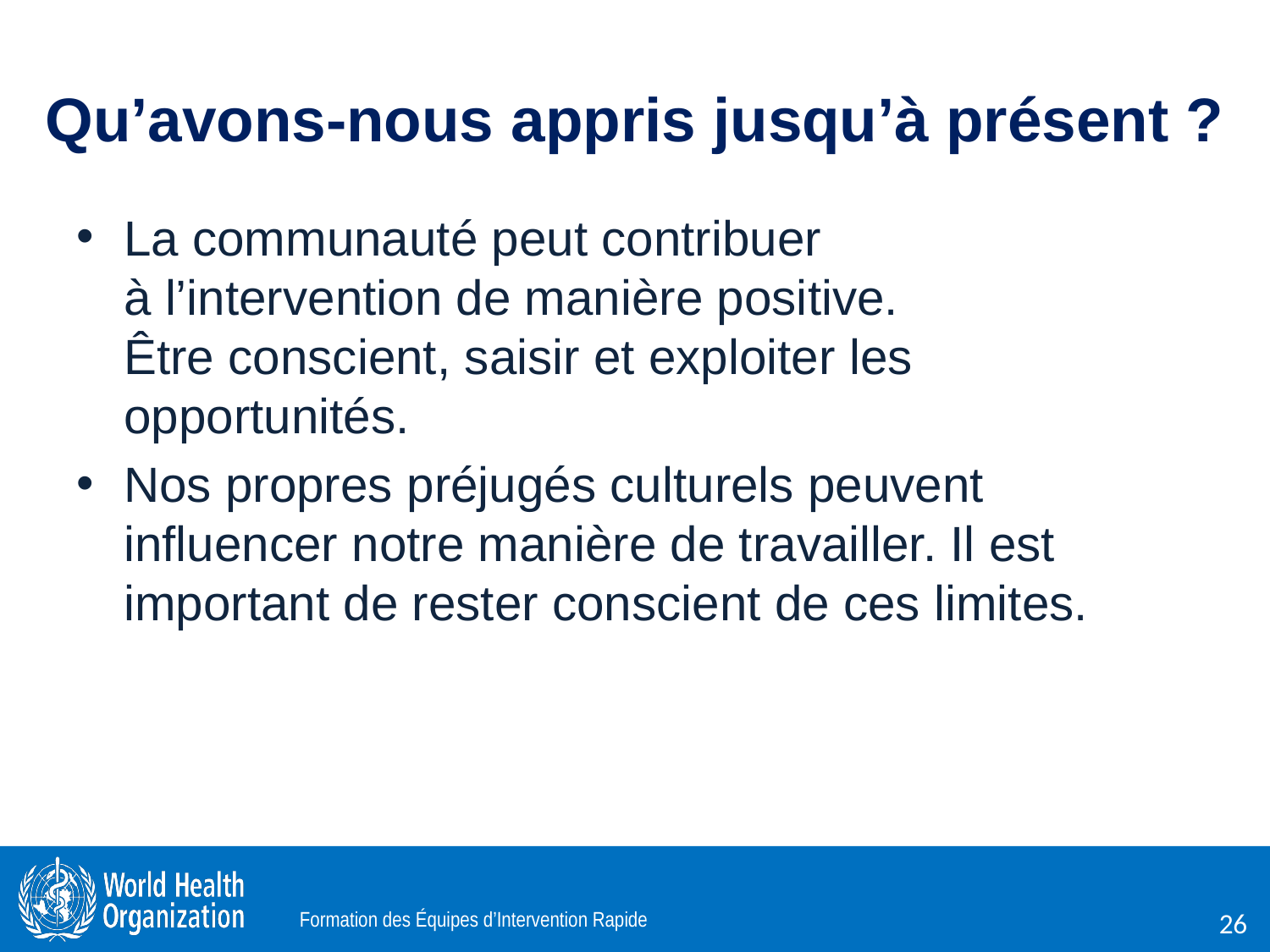

# Qu’avons-nous appris jusqu’à présent ?
La communauté peut contribuer à l’intervention de manière positive. Être conscient, saisir et exploiter les opportunités.
Nos propres préjugés culturels peuvent influencer notre manière de travailler. Il est important de rester conscient de ces limites.